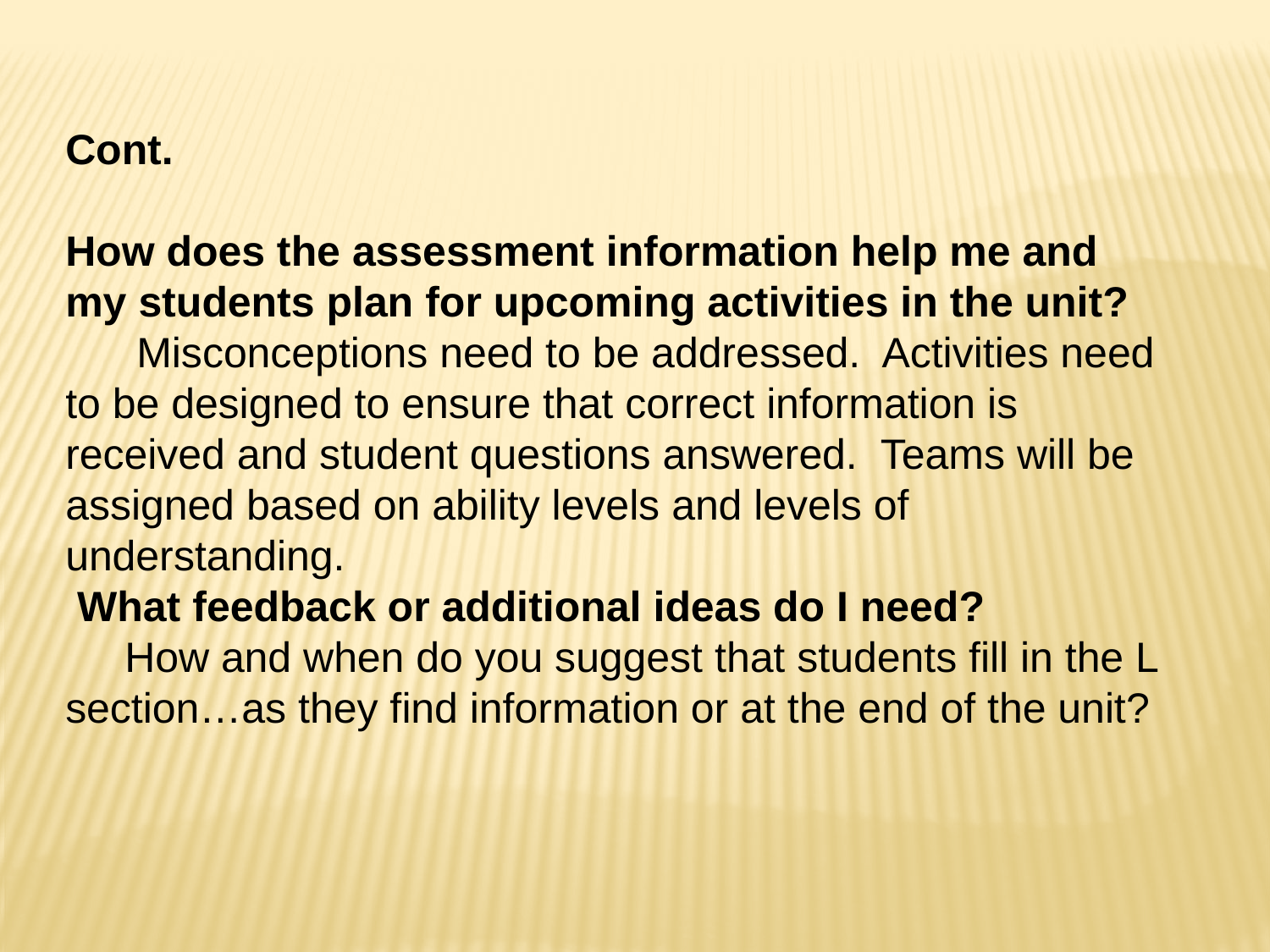

Cont.

How does the assessment information help me and my students plan for upcoming activities in the unit?
      Misconceptions need to be addressed.  Activities need to be designed to ensure that correct information is received and student questions answered.  Teams will be assigned based on ability levels and levels of understanding.
 What feedback or additional ideas do I need?
     How and when do you suggest that students fill in the L section…as they find information or at the end of the unit?